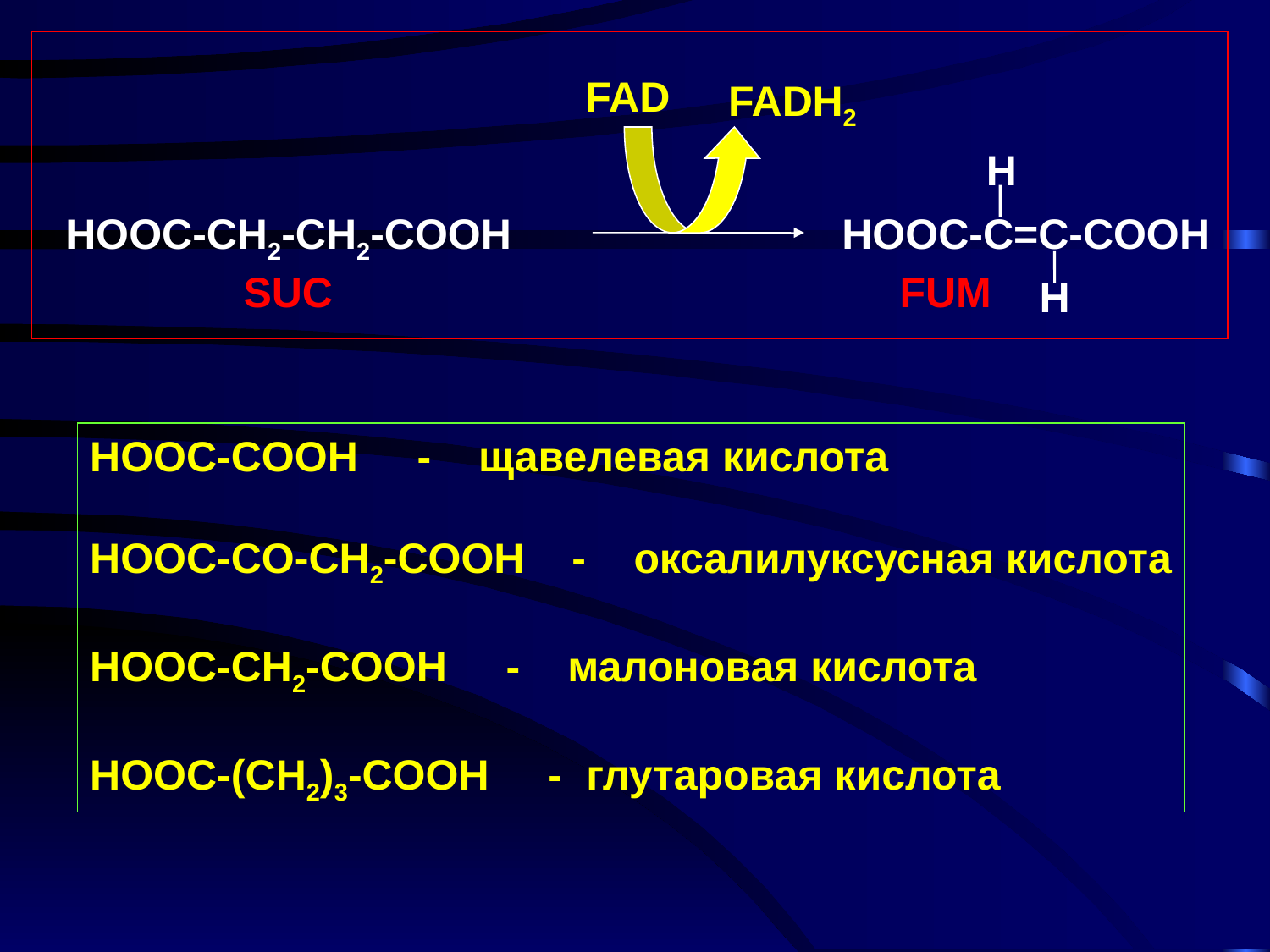

FAD
FADH2

Н

HOOC-CH2-CH2-COOH                            HOOC-C=C-COOH

SUC
FUM
Н
HOOC-COOH     -    щавелевая кислота

HOOC-CO-CH2-COOH    -    оксалилуксусная кислота

HOOC-CH2-COOH     -    малоновая кислота

HOOC-(CH2)3-COOH     -  глутаровая кислота